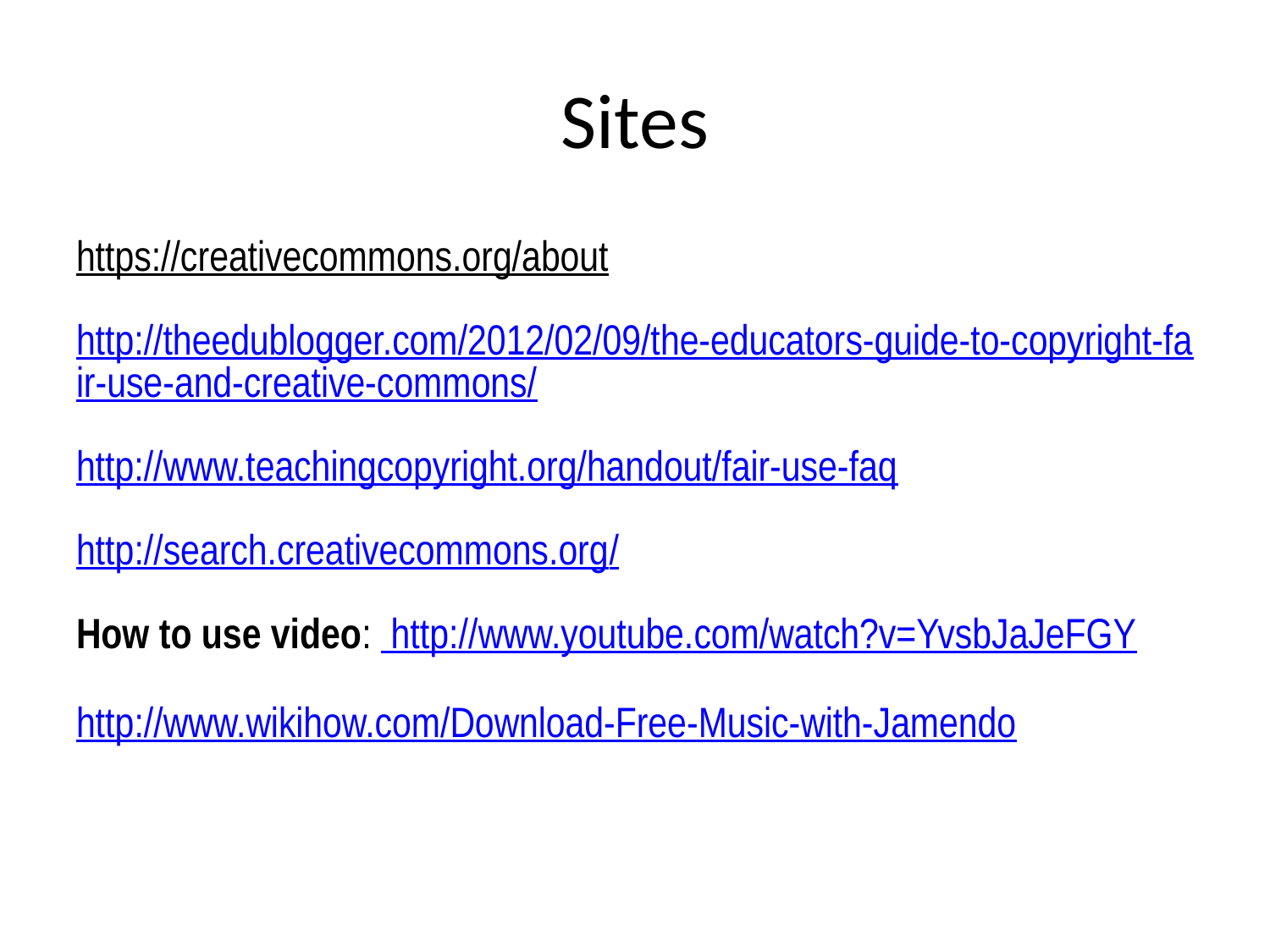

# Sites
https://creativecommons.org/about

http://theedublogger.com/2012/02/09/the-educators-guide-to-copyright-fair-use-and-creative-commons/

http://www.teachingcopyright.org/handout/fair-use-faq

http://search.creativecommons.org/

How to use video:  http://www.youtube.com/watch?v=YvsbJaJeFGY

http://www.wikihow.com/Download-Free-Music-with-Jamendo